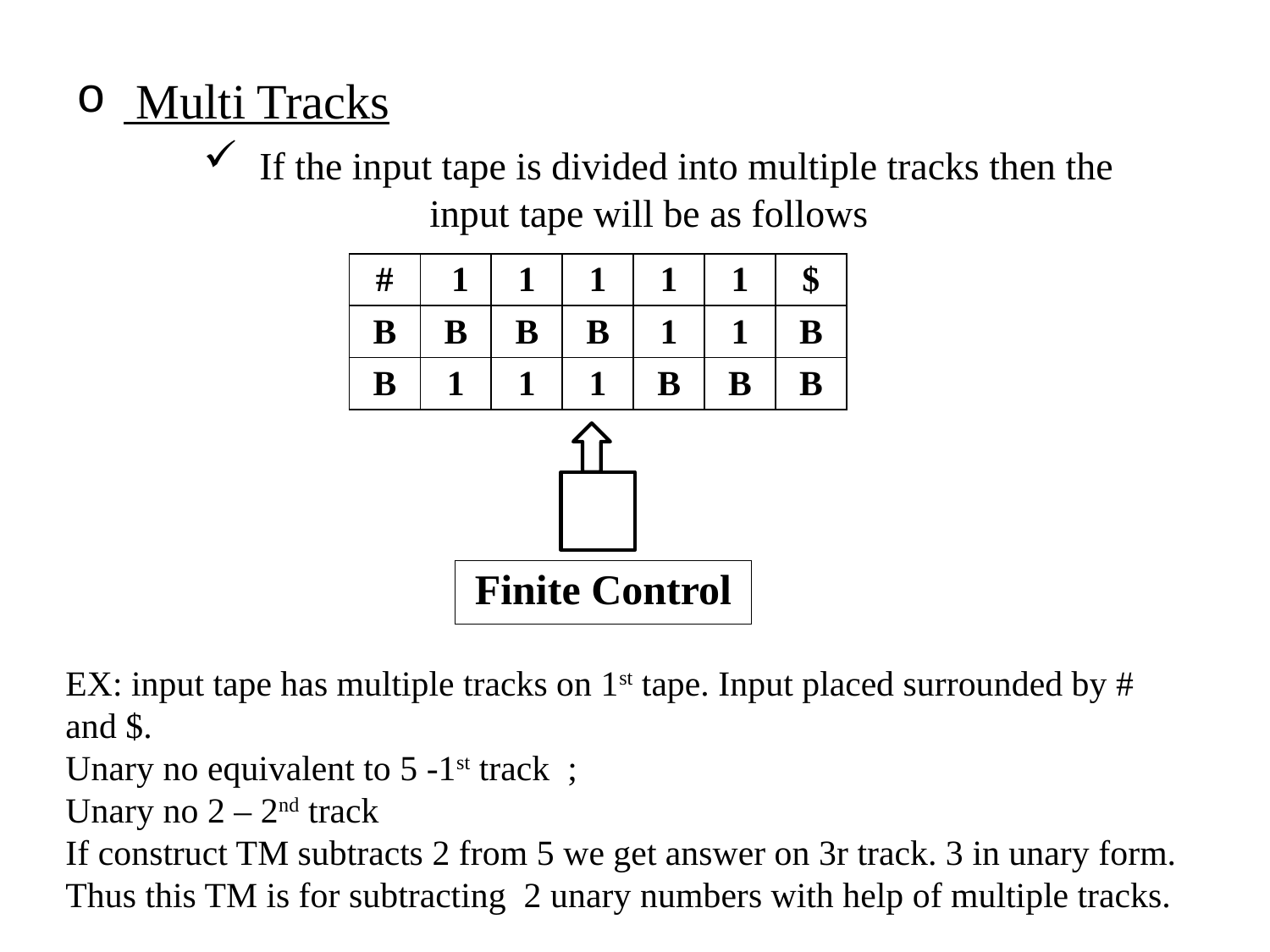

Multi Tracks
  If the input tape is divided into multiple tracks then the                             input tape will be as follows
| # | 1 | 1 | 1 | 1 | 1 | $ |
| --- | --- | --- | --- | --- | --- | --- |
| B | B | B | B | 1 | 1 | B |
| B | 1 | 1 | 1 | B | B | B |

| Finite Control |
| --- |
EX: input tape has multiple tracks on 1st tape. Input placed surrounded by # and $.
Unary no equivalent to 5 -1st track  ;
Unary no 2 – 2nd track
If construct TM subtracts 2 from 5 we get answer on 3r track. 3 in unary form. Thus this TM is for subtracting  2 unary numbers with help of multiple tracks.